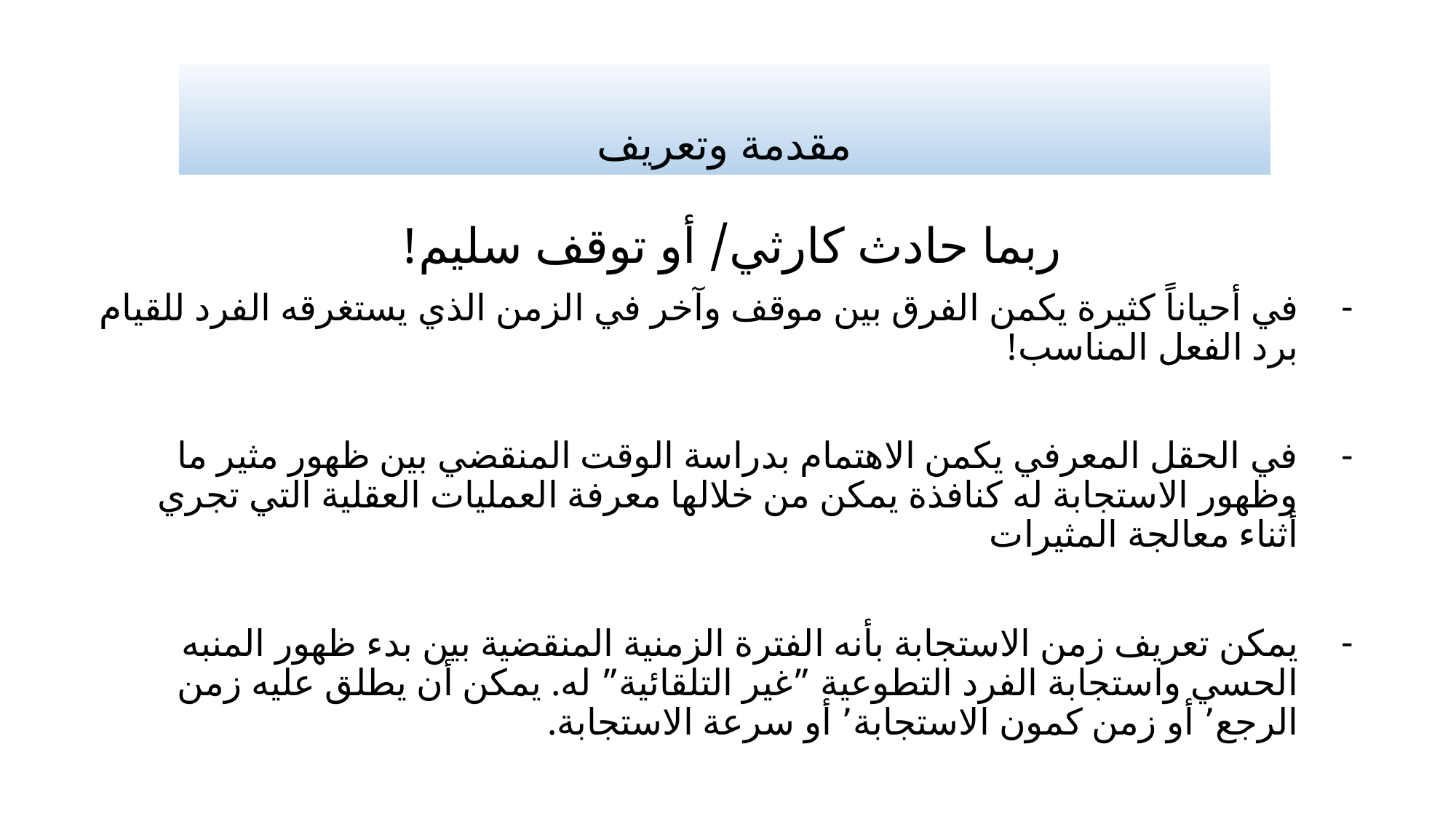

# مقدمة وتعريف
ربما حادث كارثي/ أو توقف سليم!
في أحياناً كثيرة يكمن الفرق بين موقف وآخر في الزمن الذي يستغرقه الفرد للقيام برد الفعل المناسب!

في الحقل المعرفي يكمن الاهتمام بدراسة الوقت المنقضي بين ظهور مثير ما وظهور الاستجابة له كنافذة يمكن من خلالها معرفة العمليات العقلية التي تجري أثناء معالجة المثيرات

يمكن تعريف زمن الاستجابة بأنه الفترة الزمنية المنقضية بين بدء ظهور المنبه الحسي واستجابة الفرد التطوعية ”غير التلقائية” له. يمكن أن يطلق عليه زمن الرجع٬ أو زمن كمون الاستجابة٬ أو سرعة الاستجابة.